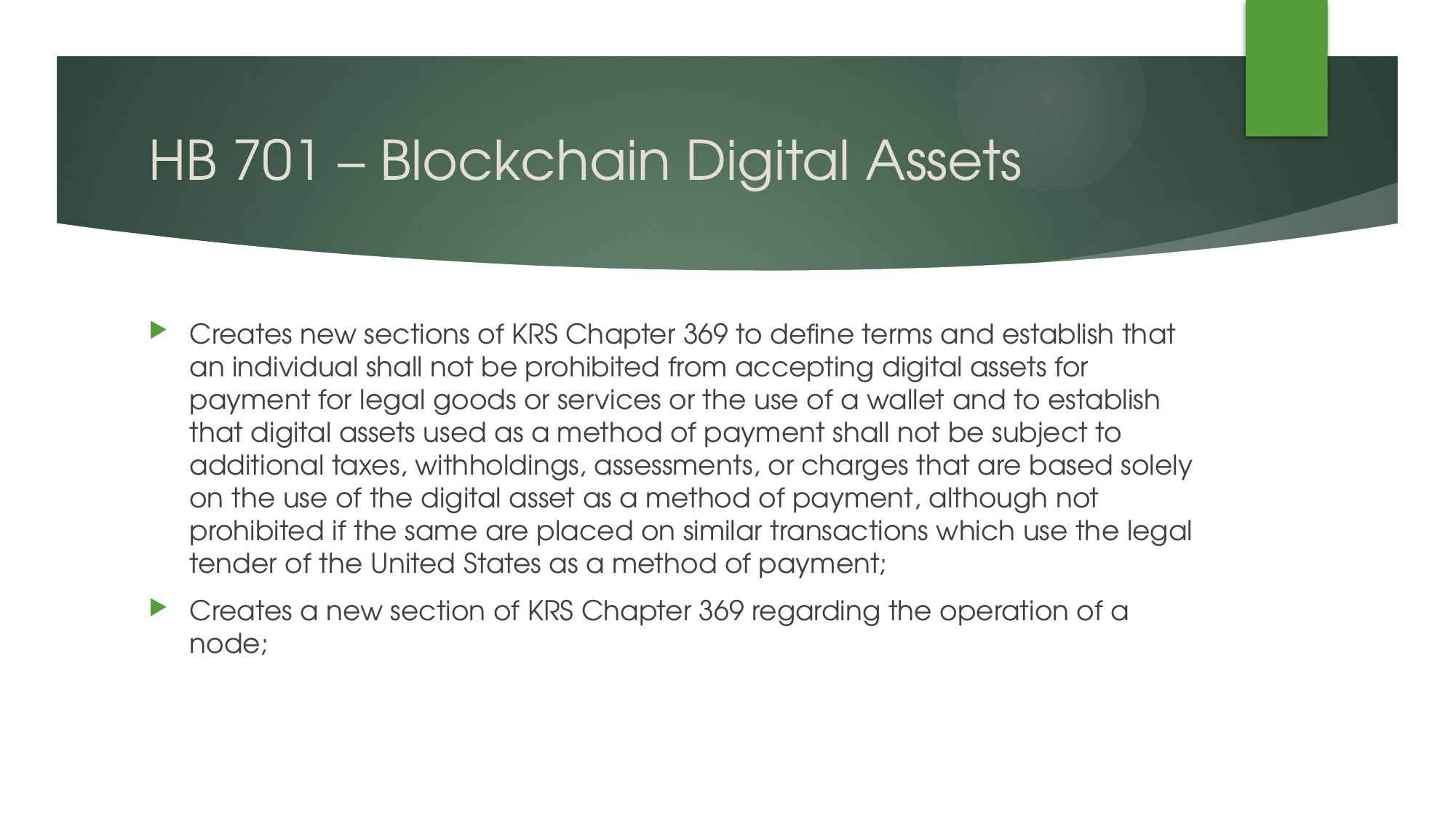

# HB 701 – Blockchain Digital Assets
Creates new sections of KRS Chapter 369 to define terms and establish that an individual shall not be prohibited from accepting digital assets for payment for legal goods or services or the use of a wallet and to establish that digital assets used as a method of payment shall not be subject to additional taxes, withholdings, assessments, or charges that are based solely on the use of the digital asset as a method of payment, although not prohibited if the same are placed on similar transactions which use the legal tender of the United States as a method of payment;
Creates a new section of KRS Chapter 369 regarding the operation of a node;